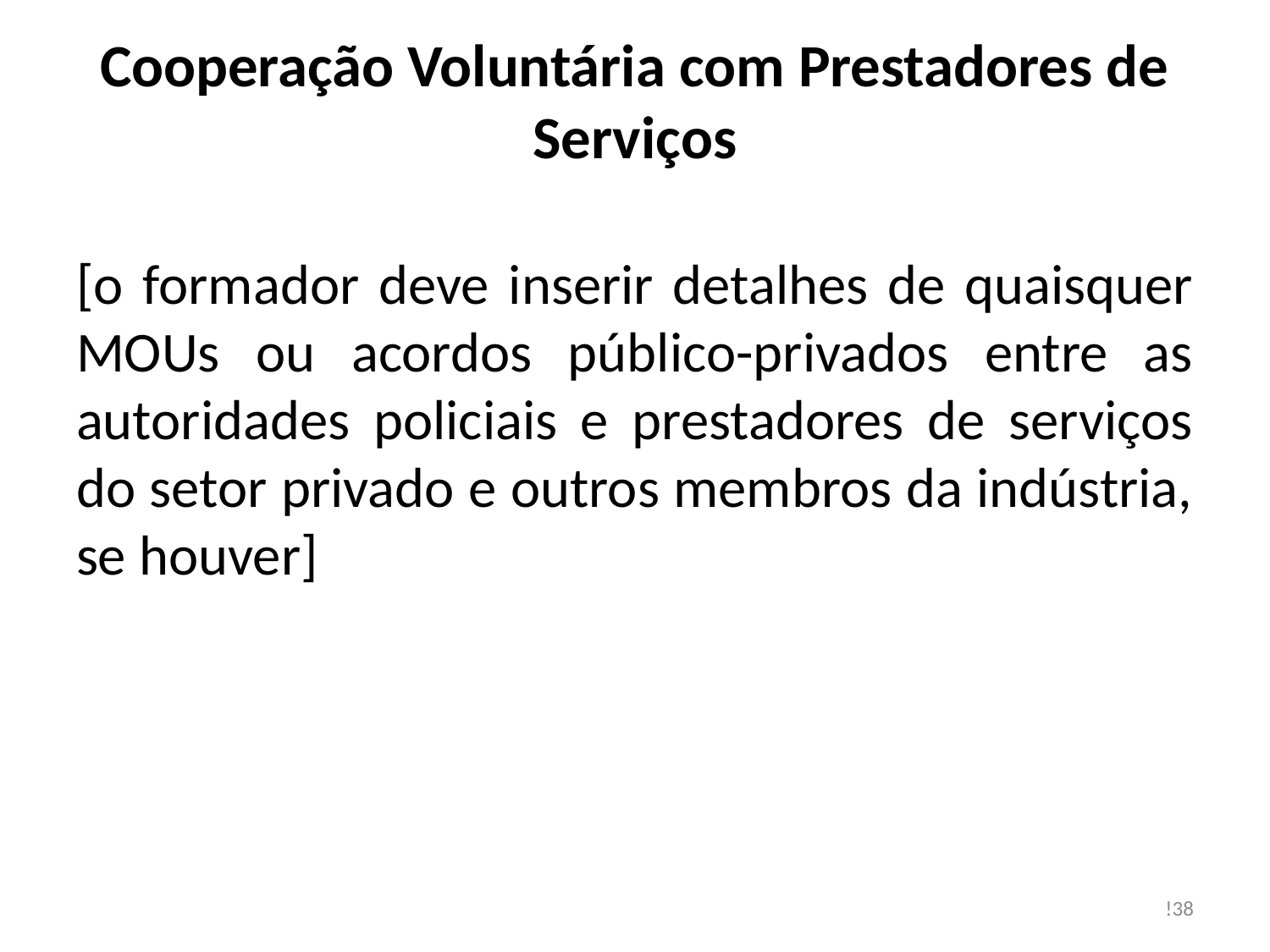

# Cooperação Voluntária com Prestadores de Serviços
[o formador deve inserir detalhes de quaisquer MOUs ou acordos público-privados entre as autoridades policiais e prestadores de serviços do setor privado e outros membros da indústria, se houver]
!38